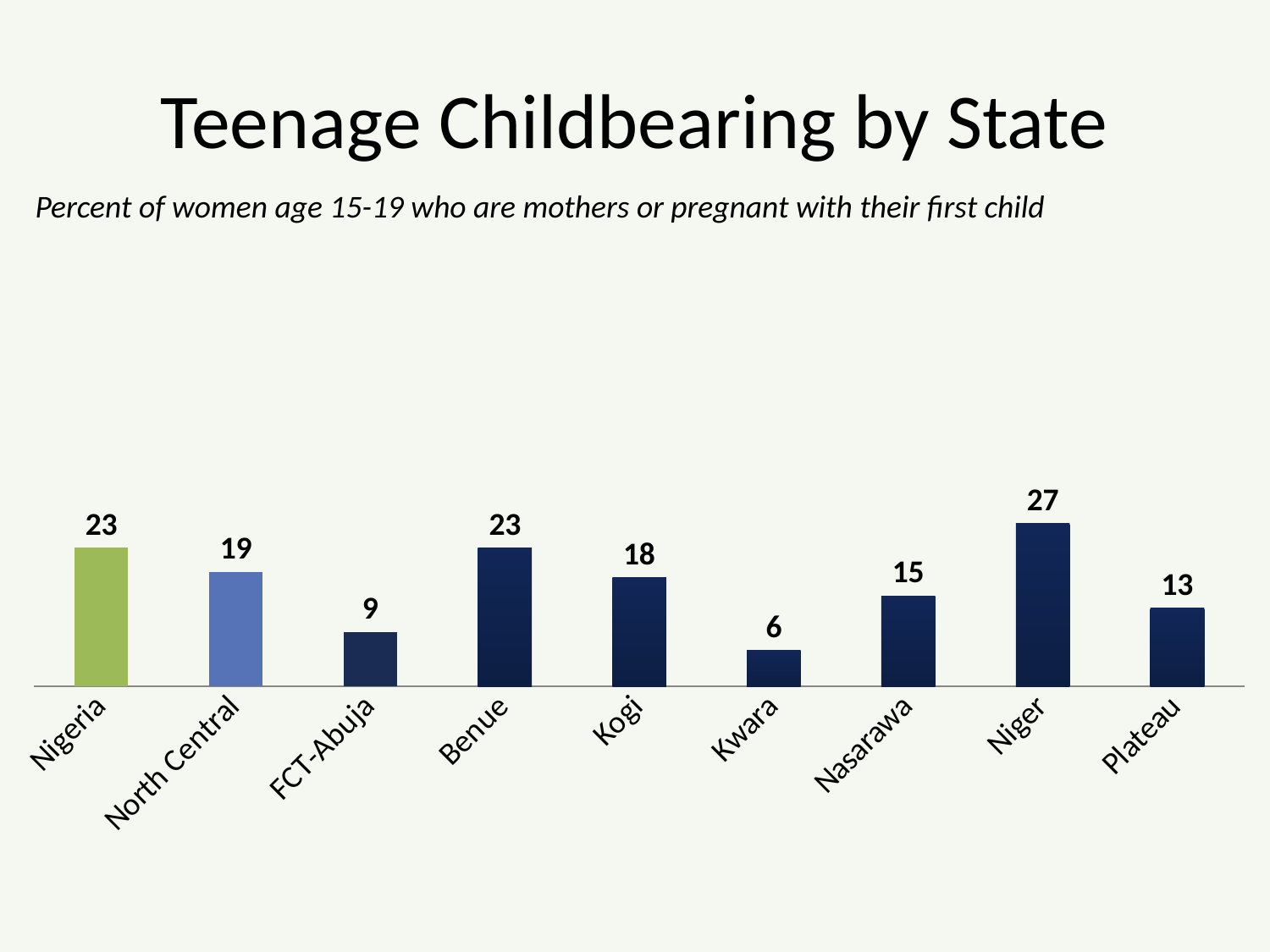

# Teenage Childbearing by State
Percent of women age 15-19 who are mothers or pregnant with their first child

### Chart

| Category | Series 1 |
|---|---|
| Nigeria | 23.0 |
| North Central | 19.0 |
| FCT-Abuja | 9.0 |
| Benue | 23.0 |
| Kogi | 18.0 |
| Kwara | 6.0 |
| Nasarawa | 15.0 |
| Niger | 27.0 |
| Plateau | 13.0 |